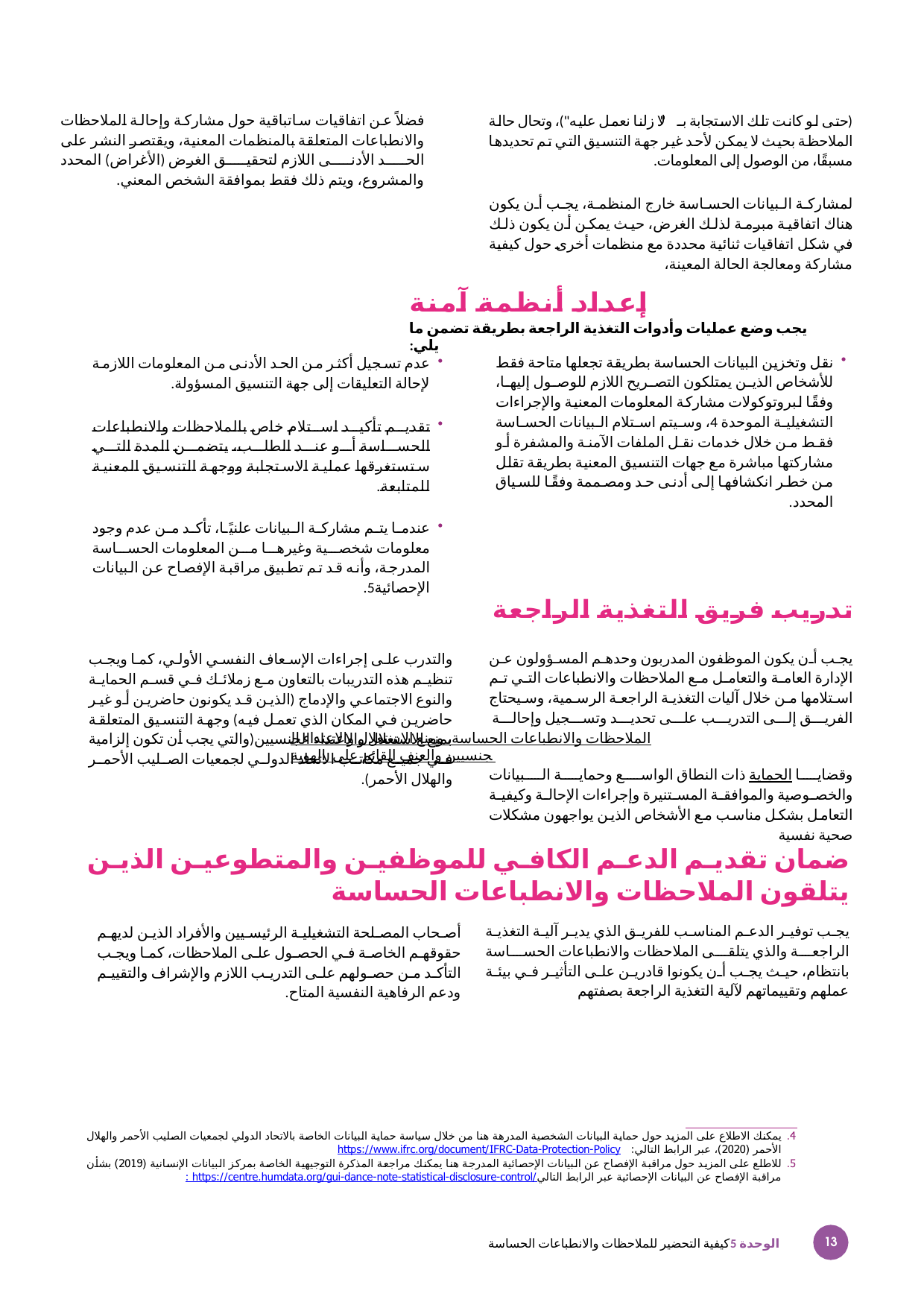

فضلاً عن اتفاقيات ساتباقية حول مشاركة وإحالة الملاحظات والانطباعات المتعلقة بالمنظمات المعنية، ويقتصر النشر على الحد الأدنى اللازم لتحقيق الغرض (الأغراض) المحدد والمشروع، ويتم ذلك فقط بموافقة الشخص المعني.
(حتى لو كانت تلك الاستجابة بـ " لا زلنا نعمل عليه")، وتحال حالة الملاحظة بحيث لا يمكن لأحد غير جهة التنسيق التي تم تحديدها مسبقًا، من الوصول إلى المعلومات.

لمشاركة البيانات الحساسة خارج المنظمة، يجب أن يكون هناك اتفاقية مبرمة لذلك الغرض، حيث يمكن أن يكون ذلك في شكل اتفاقيات ثنائية محددة مع منظمات أخرى حول كيفية مشاركة ومعالجة الحالة المعينة،
إعداد أنظمة آمنة
يجب وضع عمليات وأدوات التغذية الراجعة بطريقة تضمن ما يلي:
نقل وتخزين البيانات الحساسة بطريقة تجعلها متاحة فقط للأشخاص الذين يمتلكون التصريح اللازم للوصول إليها، وفقًا لبروتوكولات مشاركة المعلومات المعنية والإجراءات التشغيلية الموحدة 4، وسيتم استلام البيانات الحساسة فقط من خلال خدمات نقل الملفات الآمنة والمشفرة أو مشاركتها مباشرة مع جهات التنسيق المعنية بطريقة تقلل من خطر انكشافها إلى أدنى حد ومصممة وفقًا للسياق المحدد.
عدم تسجيل أكثر من الحد الأدنى من المعلومات اللازمة لإحالة التعليقات إلى جهة التنسيق المسؤولة.

تقديم تأكيد استلام خاص بالملاحظات والانطباعات الحساسة أو عند الطلب، يتضمن المدة التي ستستغرقها عملية الاستجابة ووجهة التنسيق المعنية للمتابعة.

عندما يتم مشاركة البيانات علنيًا، تأكد من عدم وجود معلومات شخصية وغيرها من المعلومات الحساسة المدرجة، وأنه قد تم تطبيق مراقبة الإفصاح عن البيانات الإحصائية5.
تدريب فريق التغذية الراجعة

يجب أن يكون الموظفون المدربون وحدهم المسؤولون عن الإدارة العامة والتعامل مع الملاحظات والانطباعات التي تم استلامها من خلال آليات التغذية الراجعة الرسمية، وسيحتاج الفريق إلى التدريب على تحديد وتسجيل وإحالة الملاحظات والانطباعات الحساسة، ومنع الاستغلال والاعتداء الجنسيين والعنف القائم على الهوية وقضايا الحماية ذات النطاق الواسع وحماية البيانات والخصوصية والموافقة المستنيرة وإجراءات الإحالة وكيفية التعامل بشكل مناسب مع الأشخاص الذين يواجهون مشكلات صحية نفسية
والتدرب على إجراءات الإسعاف النفسي الأولي، كما ويجب تنظيم هذه التدريبات بالتعاون مع زملائك في قسم الحماية والنوع الاجتماعي والإدماج (الذين قد يكونون حاضرين أو غير حاضرين في المكان الذي تعمل فيه) وجهة التنسيق المتعلقة بمنع الاستغلال والاعتداء الجنسيين(والتي يجب أن تكون إلزامية في جميع مكاتب الاتحاد الدولي لجمعيات الصليب الأحمر والهلال الأحمر).
ضمان تقديم الدعم الكافي للموظفين والمتطوعين الذين يتلقون الملاحظات والانطباعات الحساسة
يجب توفير الدعم المناسب للفريق الذي يدير آلية التغذية الراجعة والذي يتلقى الملاحظات والانطباعات الحساسة بانتظام، حيث يجب أن يكونوا قادرين على التأثير في بيئة عملهم وتقييماتهم لآلية التغذية الراجعة بصفتهم
أصحاب المصلحة التشغيلية الرئيسيين والأفراد الذين لديهم حقوقهم الخاصة في الحصول على الملاحظات، كما ويجب التأكد من حصولهم على التدريب اللازم والإشراف والتقييم ودعم الرفاهية النفسية المتاح.

يمكنك الاطلاع على المزيد حول حماية البيانات الشخصية المدرهة هنا من خلال سياسة حماية البيانات الخاصة بالاتحاد الدولي لجمعيات الصليب الأحمر والهلال الأحمر (2020)، عبر الرابط التالي:   https://www.ifrc.org/document/IFRC-Data-Protection-Policy
للاطلع على المزيد حول مراقبة الإفصاح عن البيانات الإحصائية المدرجة هنا يمكنك مراجعة المذكرة التوجيهية الخاصة بمركز البيانات الإنسانية (2019) بشأن مراقبة الإفصاح عن البيانات الإحصائية عبر الرابط التالي: https://centre.humdata.org/gui-dance-note-statistical-disclosure-control/
13
 الوحدة 5كيفية التحضير للملاحظات والانطباعات الحساسة